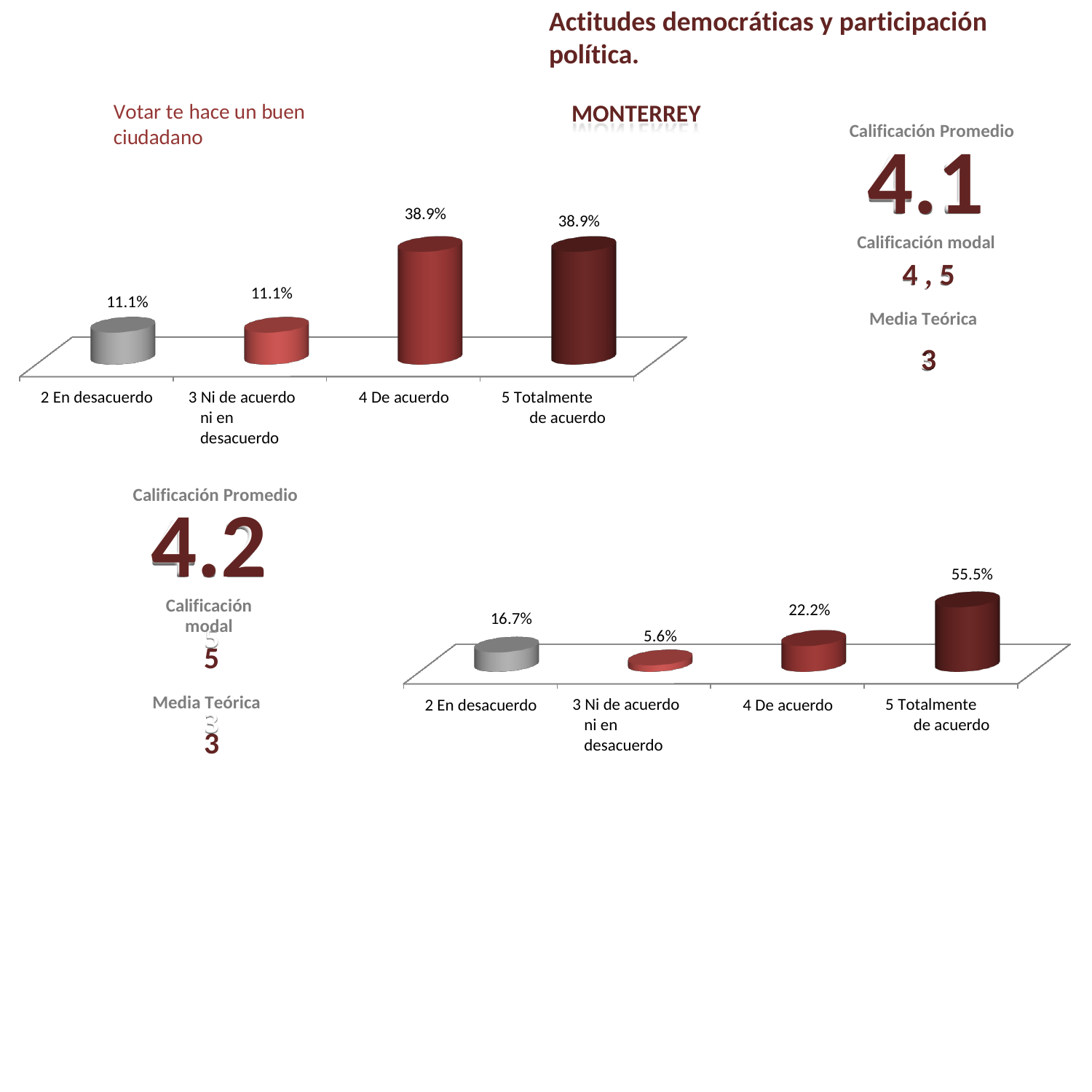

Actitudes democráticas y participación política.
MONTERREY
Votar te hace un buen ciudadano

Calificación Promedio
4.1
Calificación modal
4 , 5

Media Teórica

3
38.9%
38.9%

11.1%
11.1%

3 Ni de acuerdo ni en desacuerdo
5 Totalmente de acuerdo
2 En desacuerdo
4 De acuerdo

Calificación Promedio
4.2
Calificación modal
5

Media Teórica

3

55.5%
22.2%
16.7%

5.6%

3 Ni de acuerdo ni en desacuerdo
5 Totalmente de acuerdo
2 En desacuerdo
4 De acuerdo